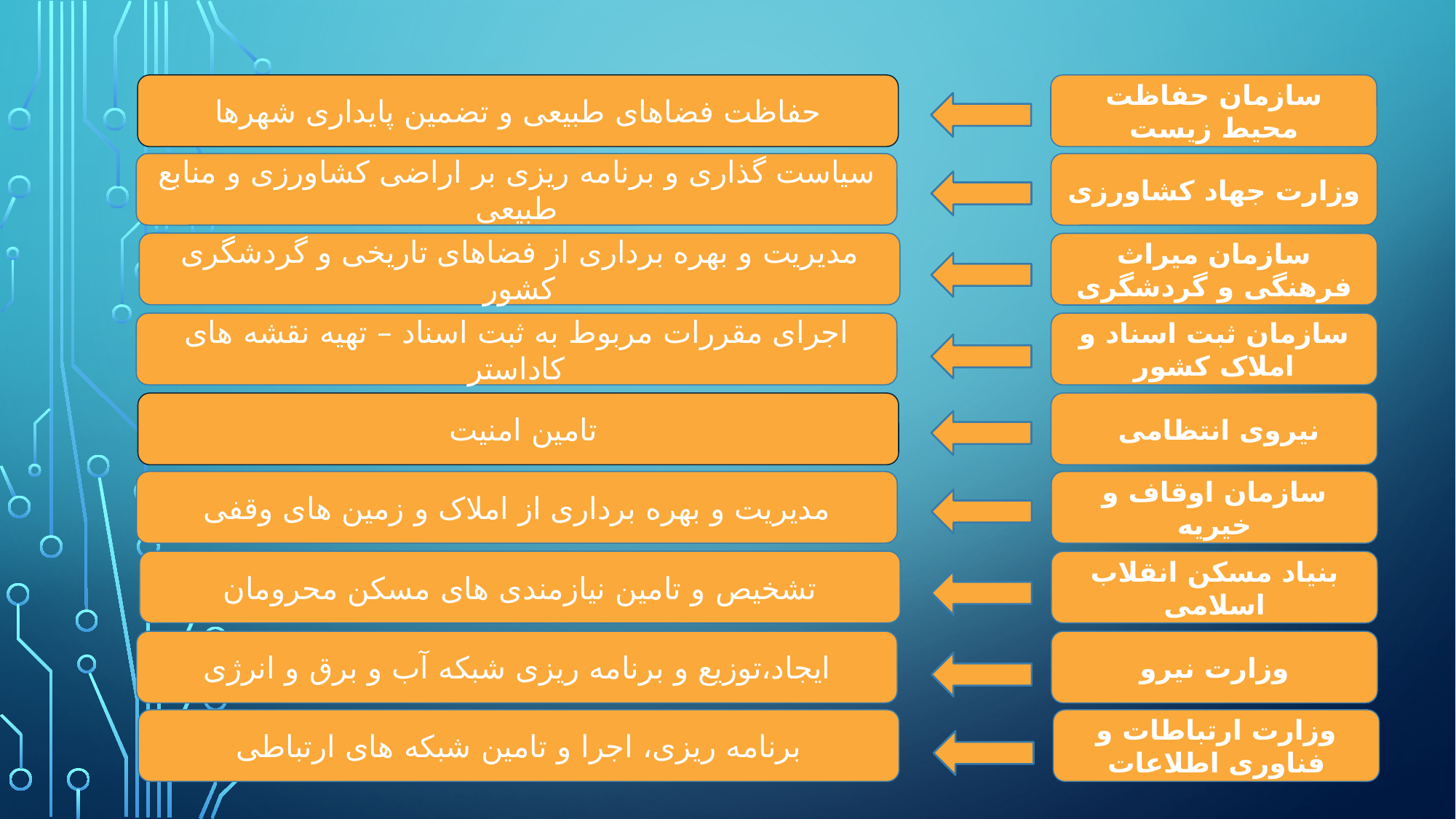

سازمان حفاظت محیط زیست
حفاظت فضاهای طبیعی و تضمین پایداری شهرها

وزارت جهاد کشاورزی
سیاست گذاری و برنامه ریزی بر اراضی کشاورزی و منابع طبیعی

مدیریت و بهره برداری از فضاهای تاریخی و گردشگری کشور
سازمان میراث فرهنگی و گردشگری

سازمان ثبت اسناد و املاک کشور
اجرای مقررات مربوط به ثبت اسناد – تهیه نقشه های کاداستر

نیروی انتظامی
تامین امنیت

سازمان اوقاف و خیریه
مدیریت و بهره برداری از املاک و زمین های وقفی

تشخیص و تامین نیازمندی های مسکن محرومان
بنیاد مسکن انقلاب اسلامی

وزارت نیرو
ایجاد،توزیع و برنامه ریزی شبکه آب و برق و انرژی

وزارت ارتباطات و فناوری اطلاعات
برنامه ریزی، اجرا و تامین شبکه های ارتباطی